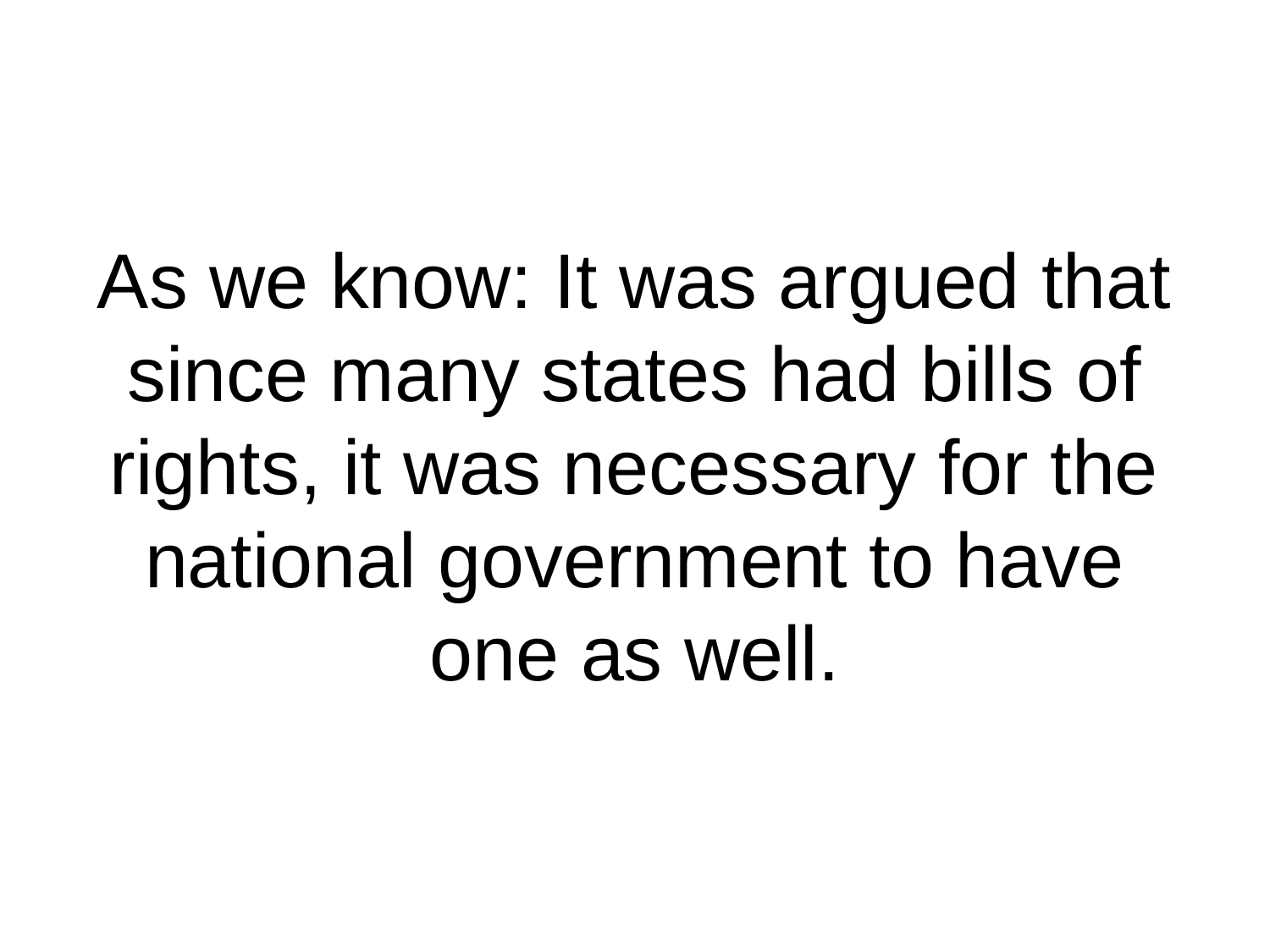

# As we know: It was argued that since many states had bills of rights, it was necessary for the national government to have one as well.